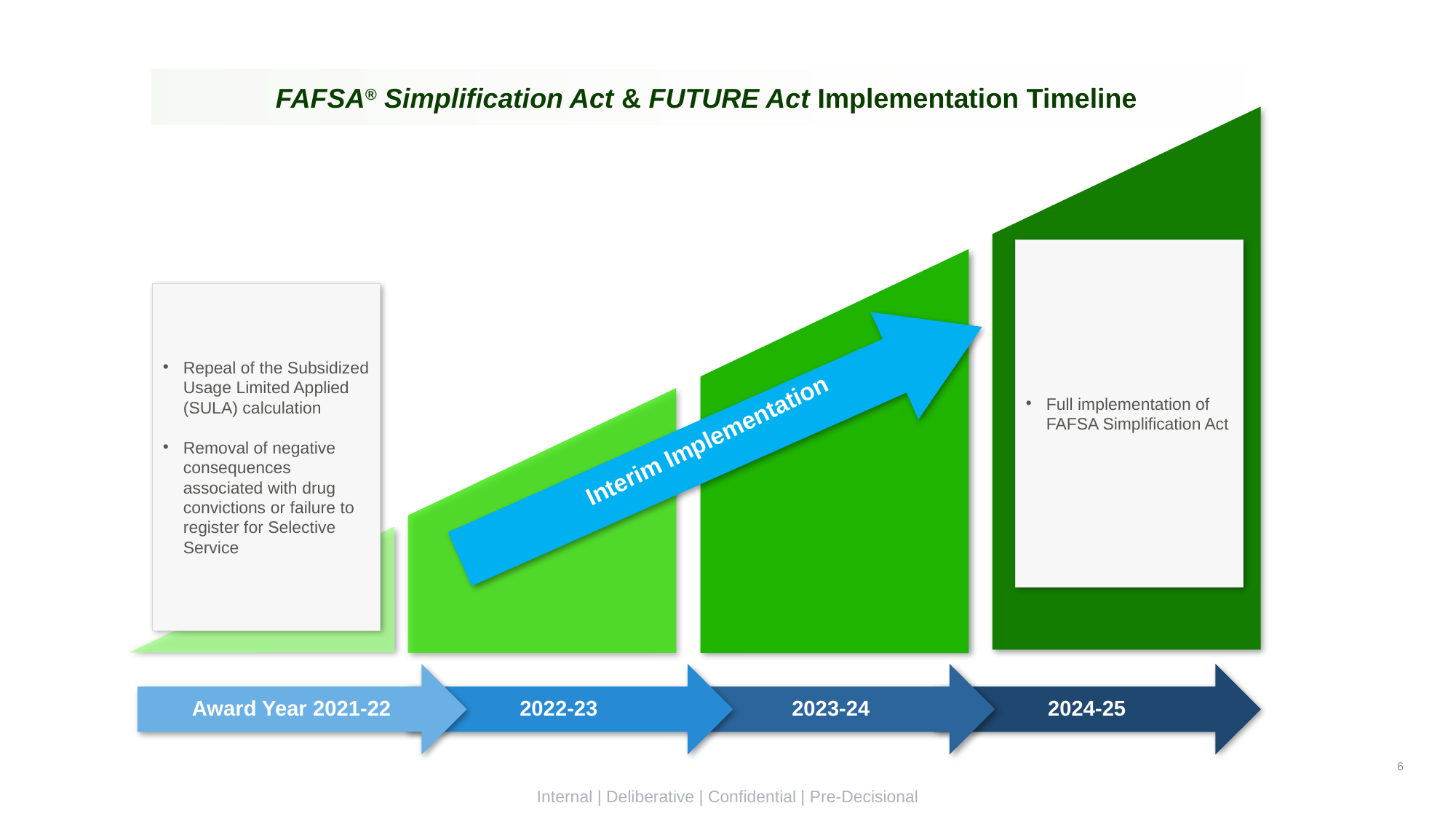

FAFSA® Simplification Act & FUTURE Act Implementation Timeline

Full implementation of FAFSA Simplification Act
Repeal of the Subsidized Usage Limited Applied (SULA) calculation

Removal of negative consequences associated with drug convictions or failure to register for Selective Service

Interim Implementation

Award Year 2021-22

2022-23

2023-24

2024-25
6